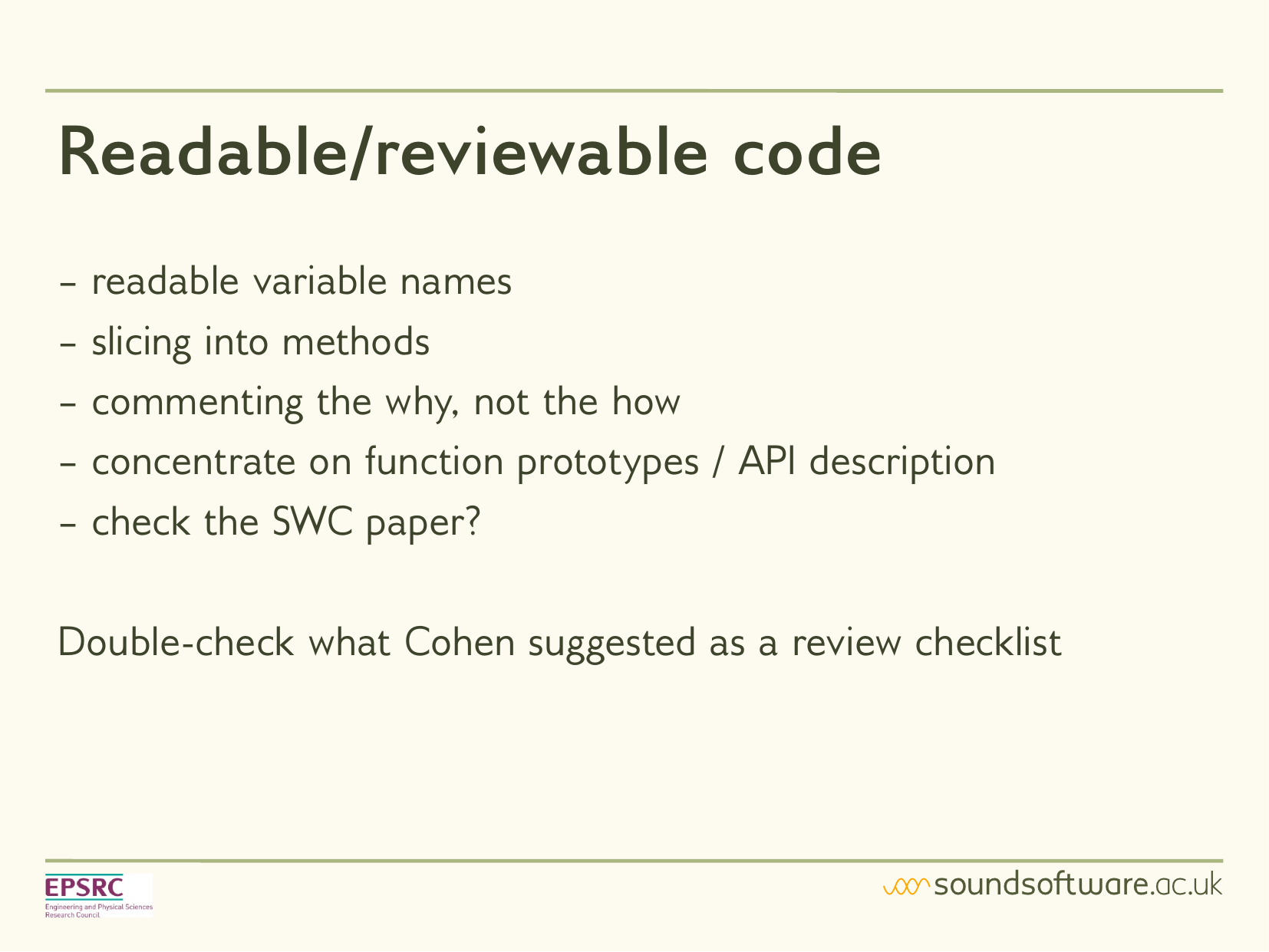

Readable/reviewable code
– readable variable names
– slicing into methods
– commenting the why, not the how
– concentrate on function prototypes / API description
– check the SWC paper?

Double-check what Cohen suggested as a review checklist